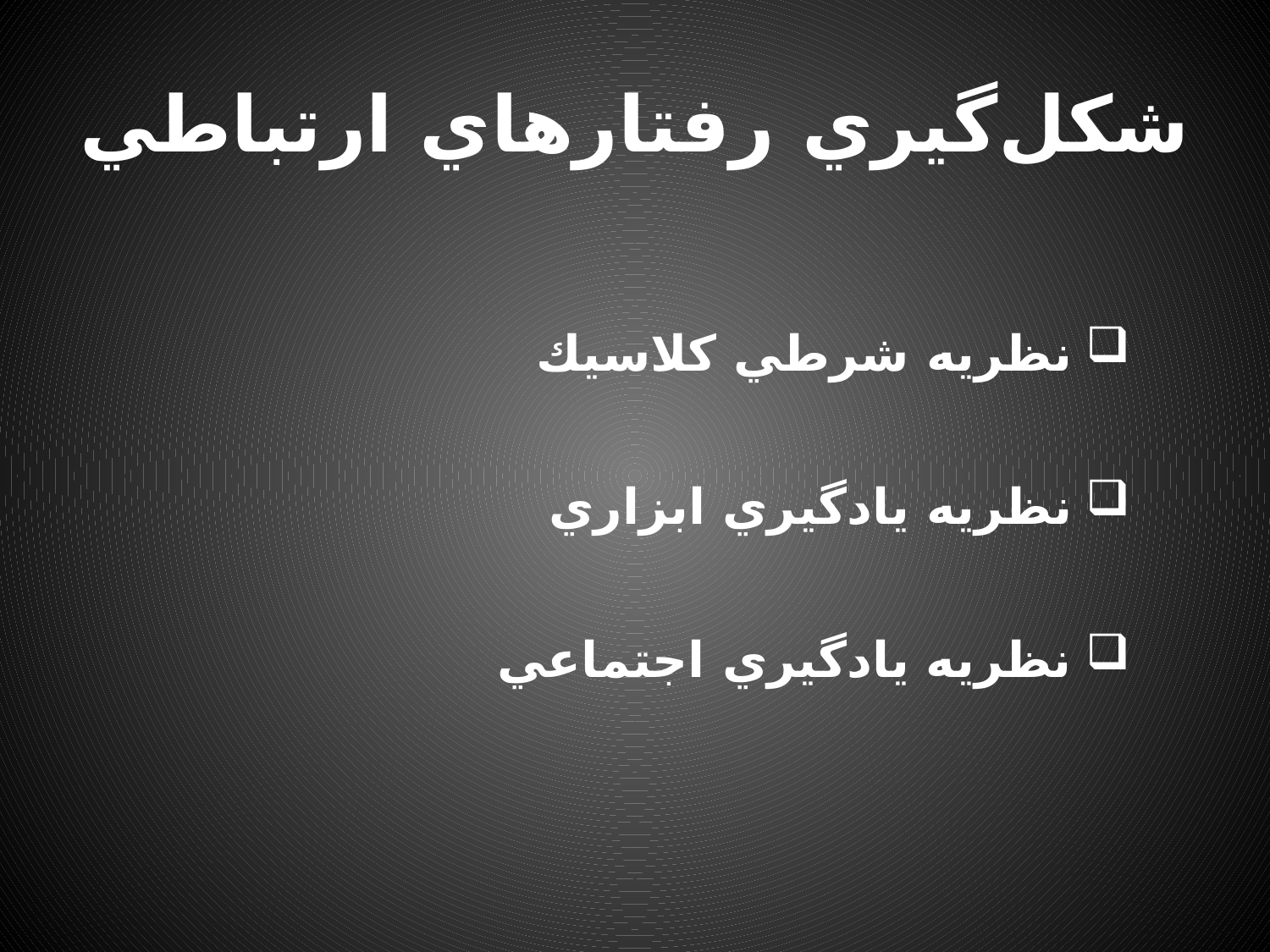

# شكل‌گيري رفتارهاي ارتباطي

نظريه شرطي كلاسيك

نظريه يادگيري ابزاري

نظريه يادگيري اجتماعي